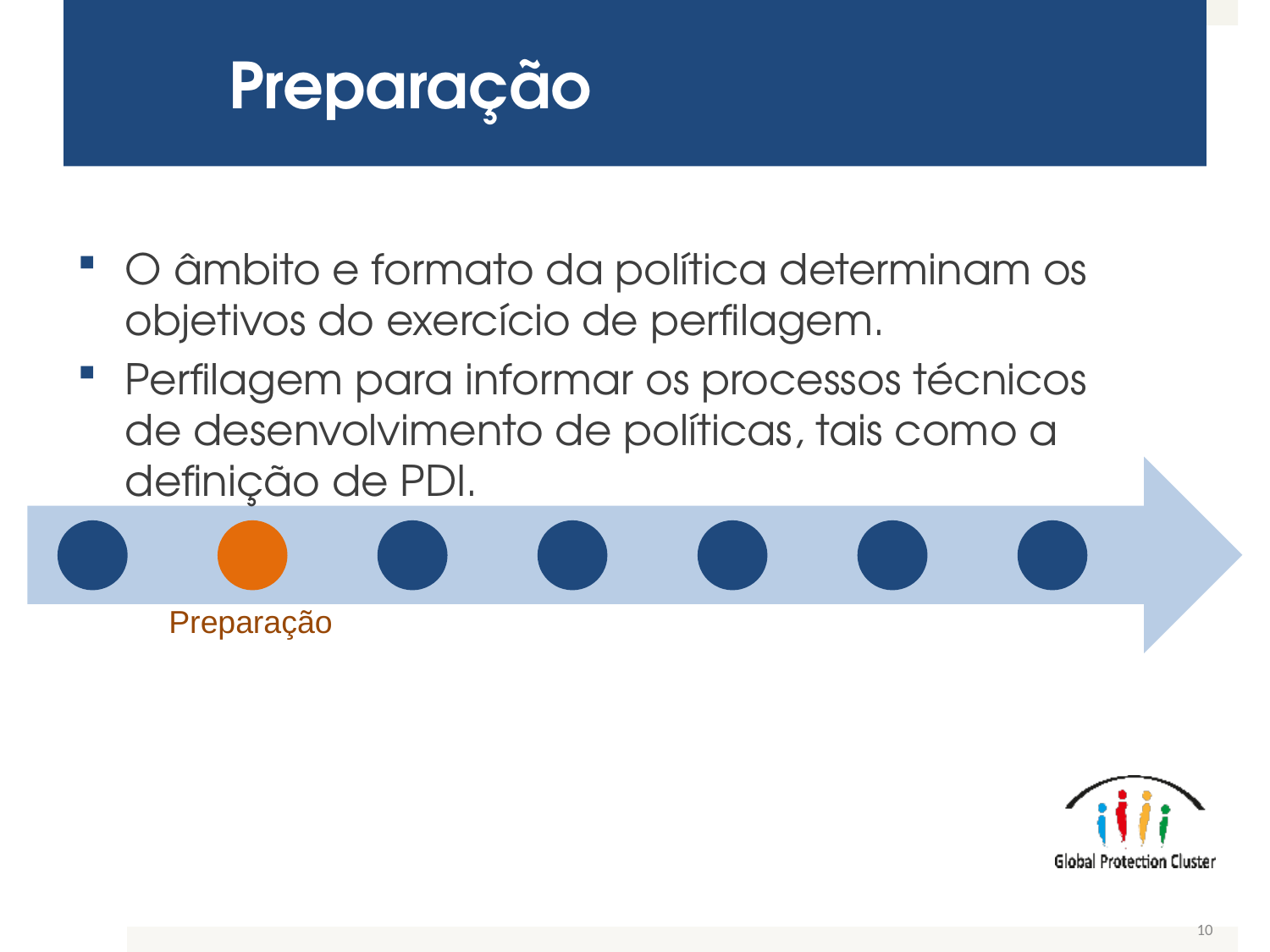

# Preparação
O âmbito e formato da política determinam os objetivos do exercício de perfilagem.
Perfilagem para informar os processos técnicos de desenvolvimento de políticas, tais como a definição de PDI.

Preparação